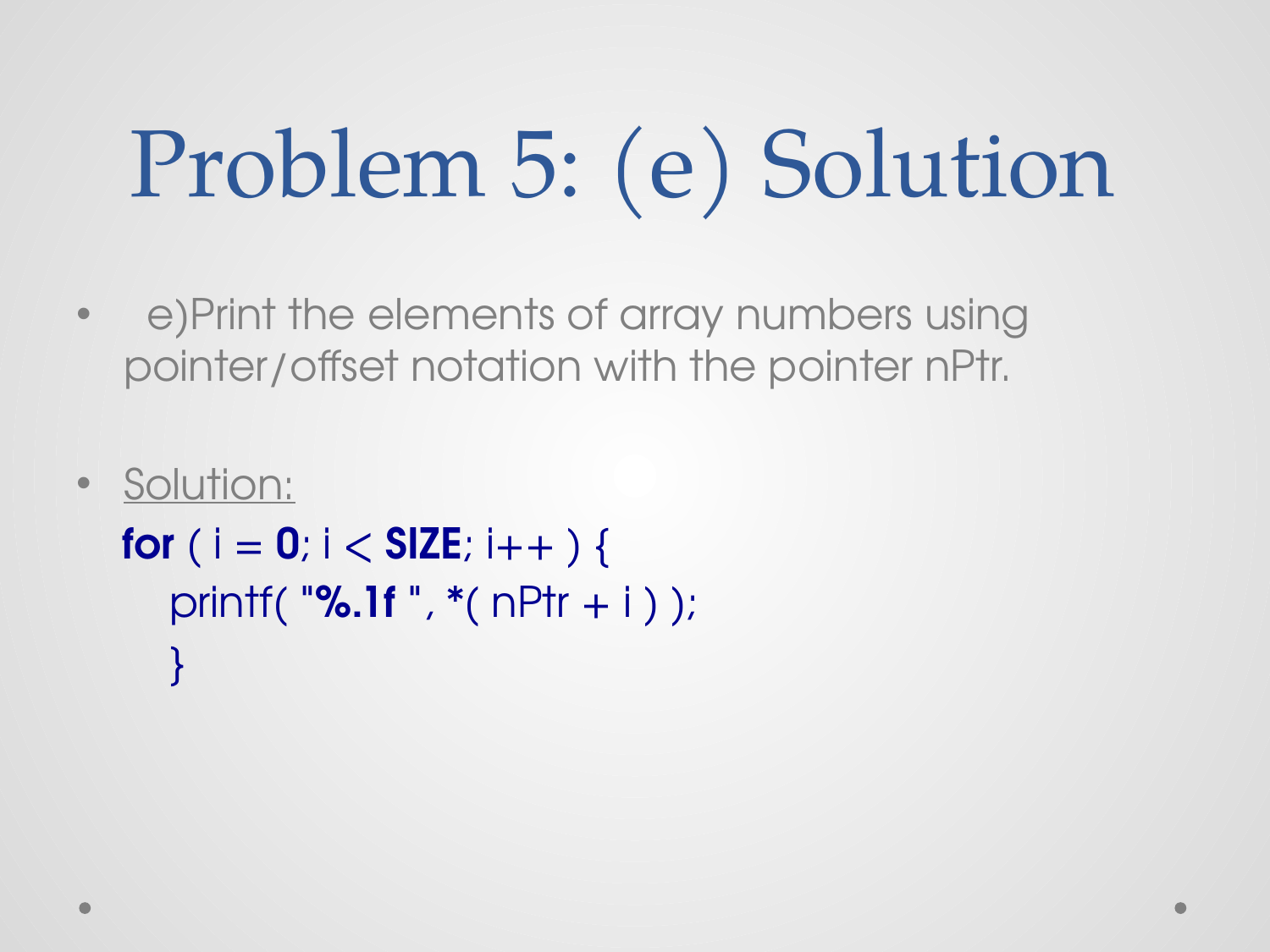

# Problem 5: (e) Solution

  e)Print the elements of array numbers using pointer/offset notation with the pointer nPtr.

Solution:
    for ( i = 0; i < SIZE; i++ ) {
        printf( "%.1f ", *( nPtr + i ) );
        }